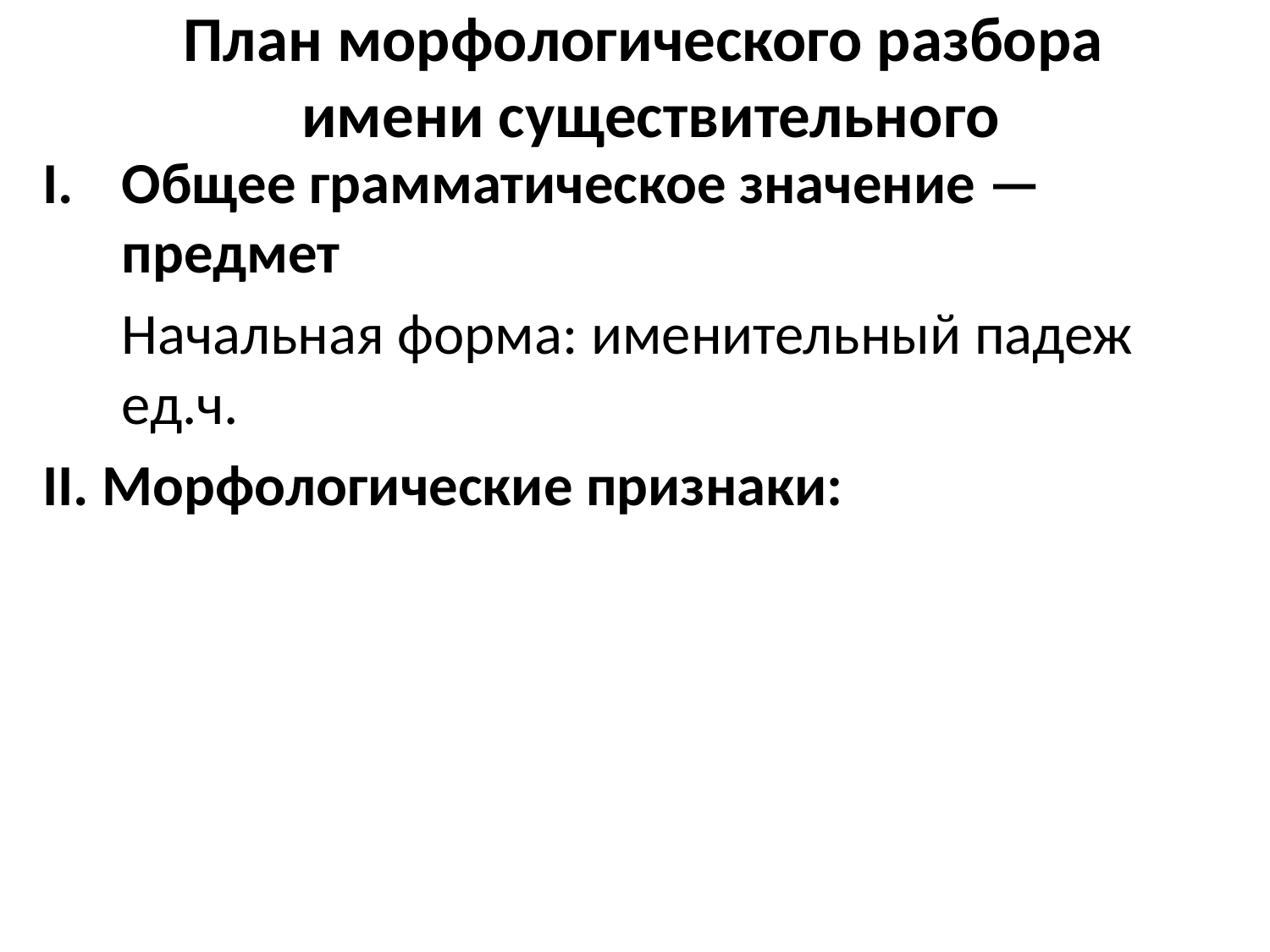

# План морфологического разбора имени существительного
Общее грамматическое значение — предмет
	Начальная форма: именительный падеж ед.ч.
II. Морфологические признаки: